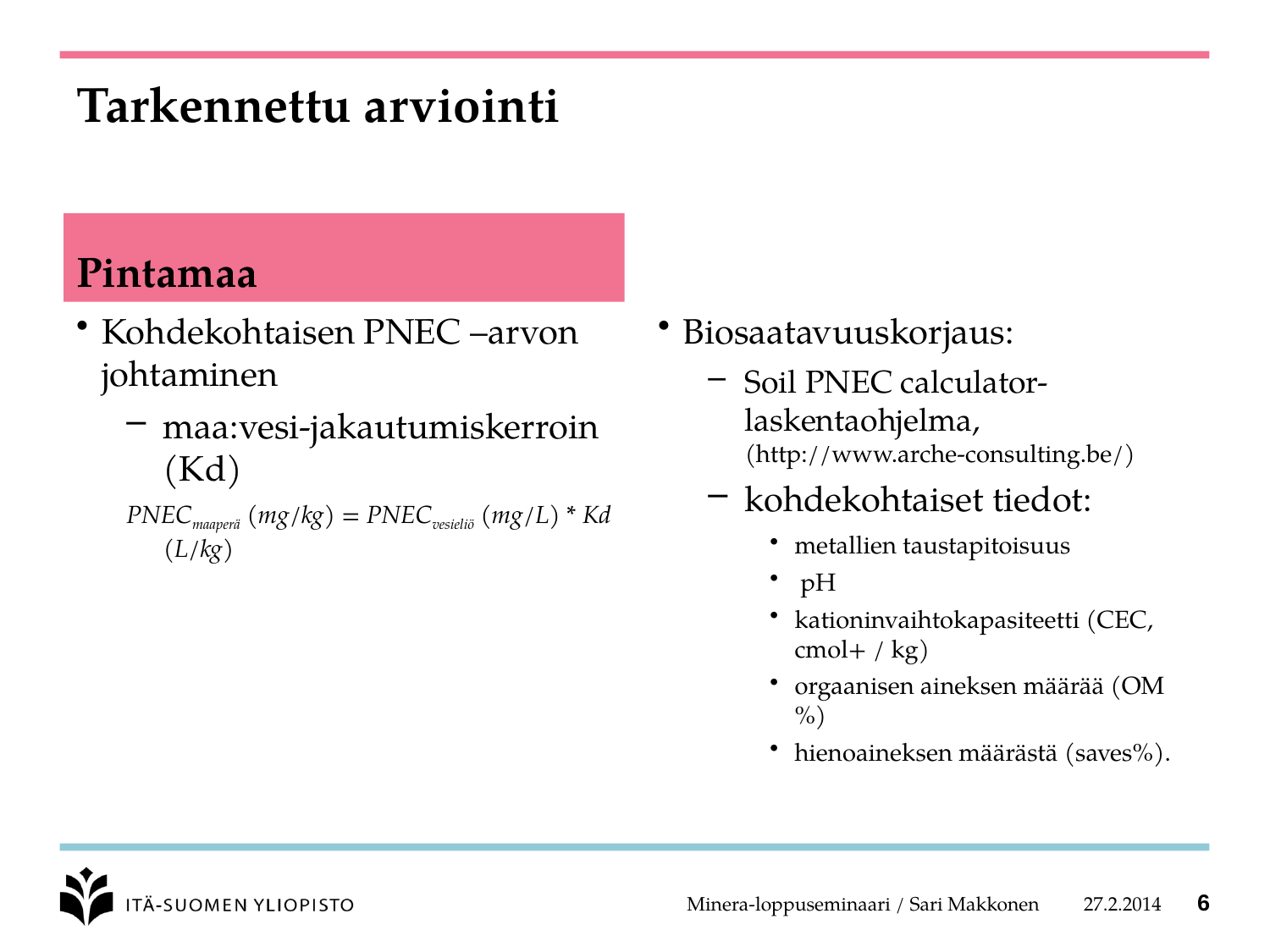

# Tarkennettu arviointi
Pintamaa
Kohdekohtaisen PNEC –arvon johtaminen
maa:vesi-jakautumiskerroin (Kd)
PNECmaaperä (mg/kg) = PNECvesieliö (mg/L) * Kd (L/kg)

Biosaatavuuskorjaus:
Soil PNEC calculator- laskentaohjelma, (http://www.arche-consulting.be/)
kohdekohtaiset tiedot:
metallien taustapitoisuus
 pH
kationinvaihtokapasiteetti (CEC, cmol+ / kg)
orgaanisen aineksen määrää (OM%)
hienoaineksen määrästä (saves%).

Minera-loppuseminaari / Sari Makkonen
27.2.2014
6